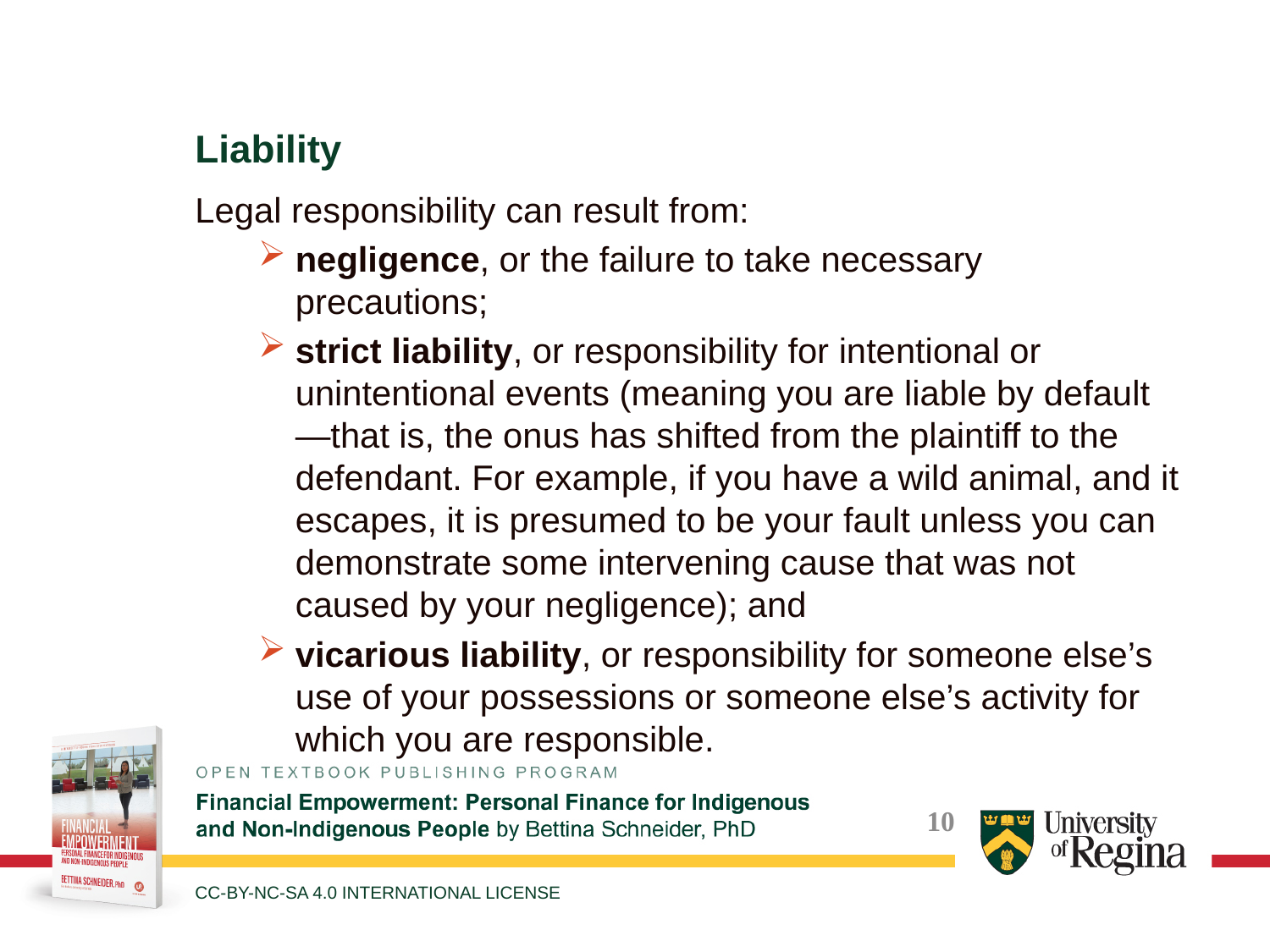

Liability
Legal responsibility can result from:
negligence, or the failure to take necessary precautions;
strict liability, or responsibility for intentional or unintentional events (meaning you are liable by default—that is, the onus has shifted from the plaintiff to the defendant. For example, if you have a wild animal, and it escapes, it is presumed to be your fault unless you can demonstrate some intervening cause that was not caused by your negligence); and
vicarious liability, or responsibility for someone else’s use of your possessions or someone else’s activity for which you are responsible.

CC-BY-NC-SA 4.0 INTERNATIONAL LICENSE